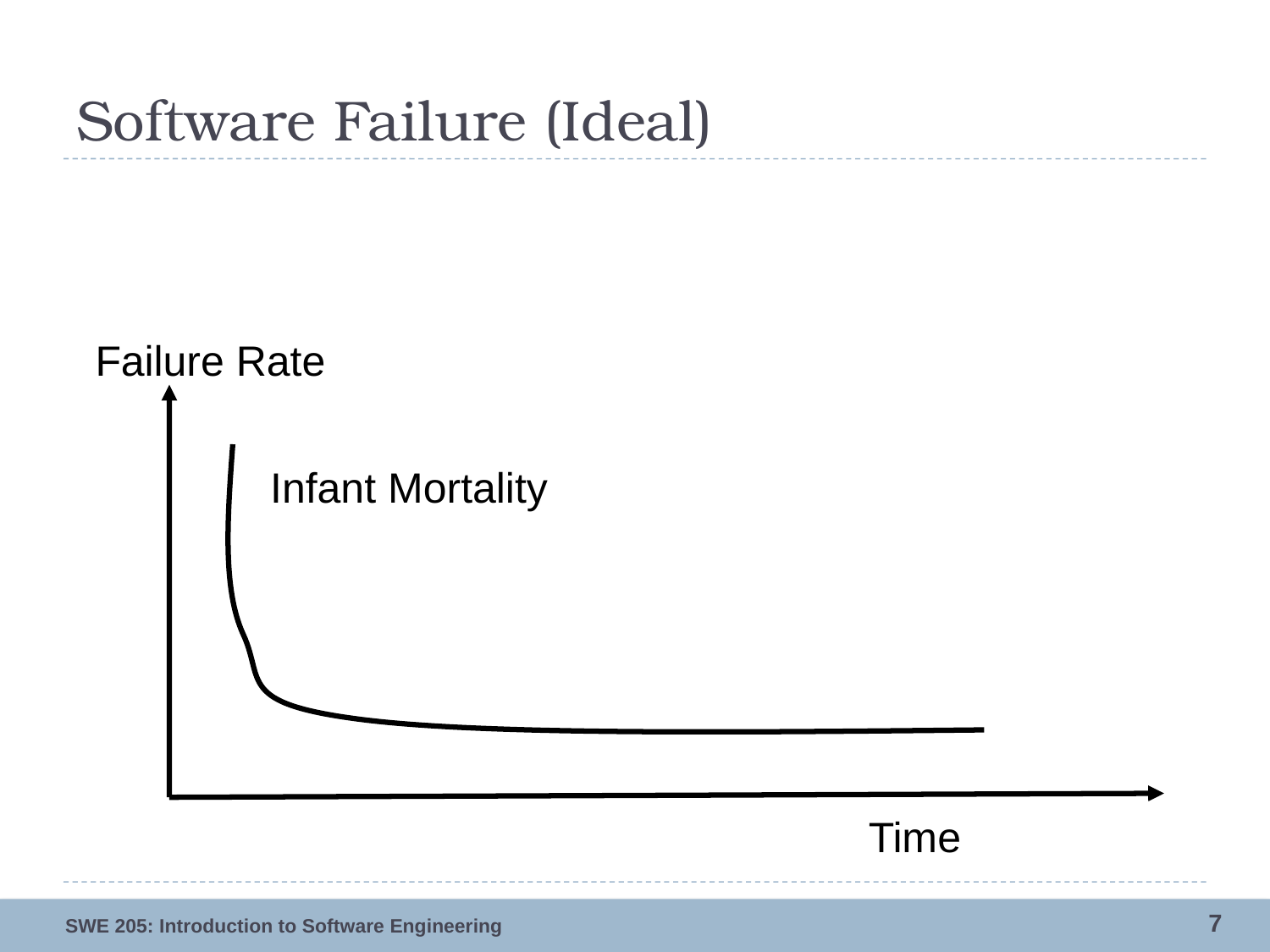

# Software Failure (Ideal)
Failure Rate

Infant Mortality

Time
7